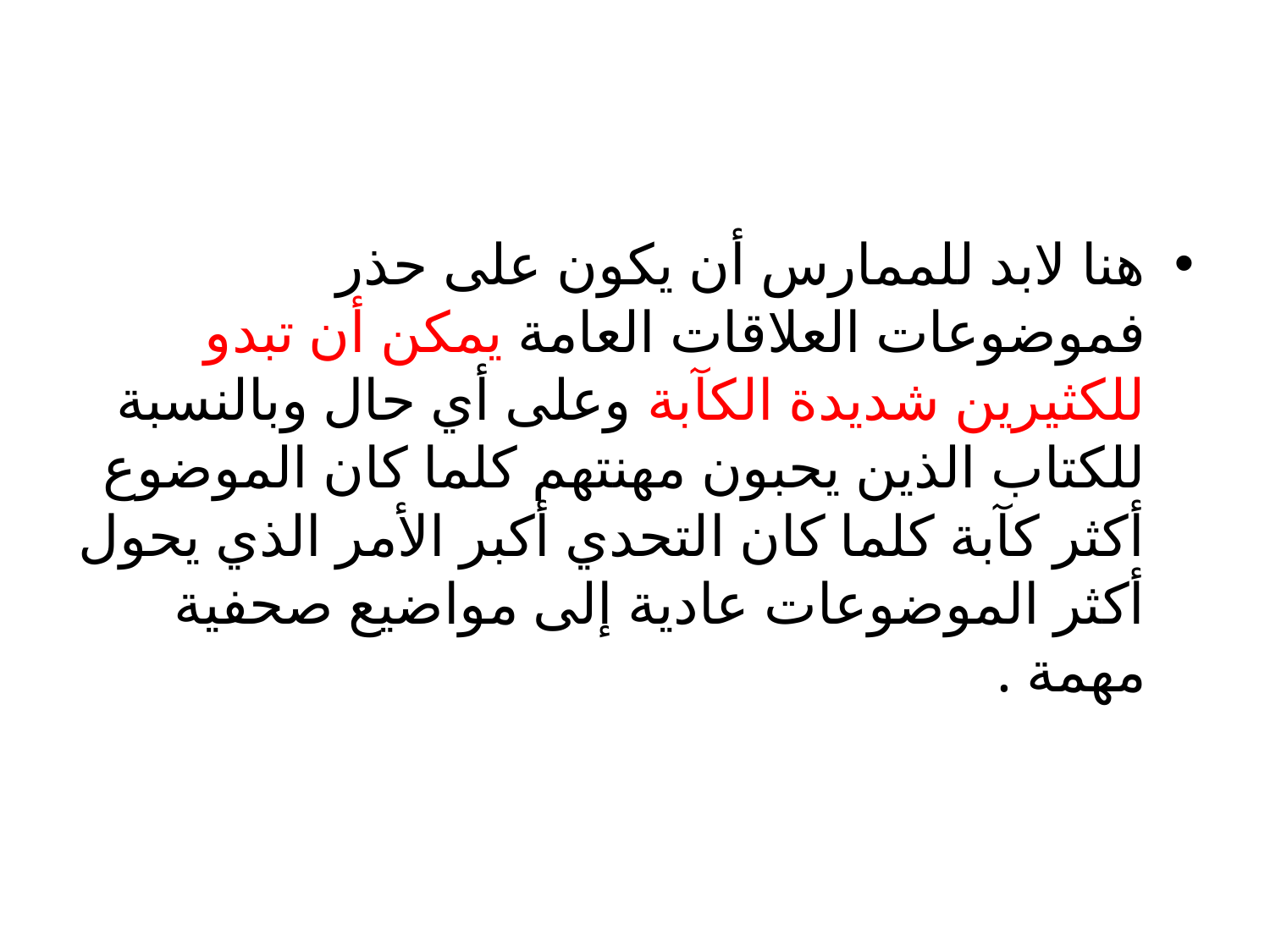

#
هنا لابد للممارس أن يكون على حذر فموضوعات العلاقات العامة يمكن أن تبدو للكثيرين شديدة الكآبة وعلى أي حال وبالنسبة للكتاب الذين يحبون مهنتهم كلما كان الموضوع أكثر كآبة كلما كان التحدي أكبر الأمر الذي يحول أكثر الموضوعات عادية إلى مواضيع صحفية مهمة .